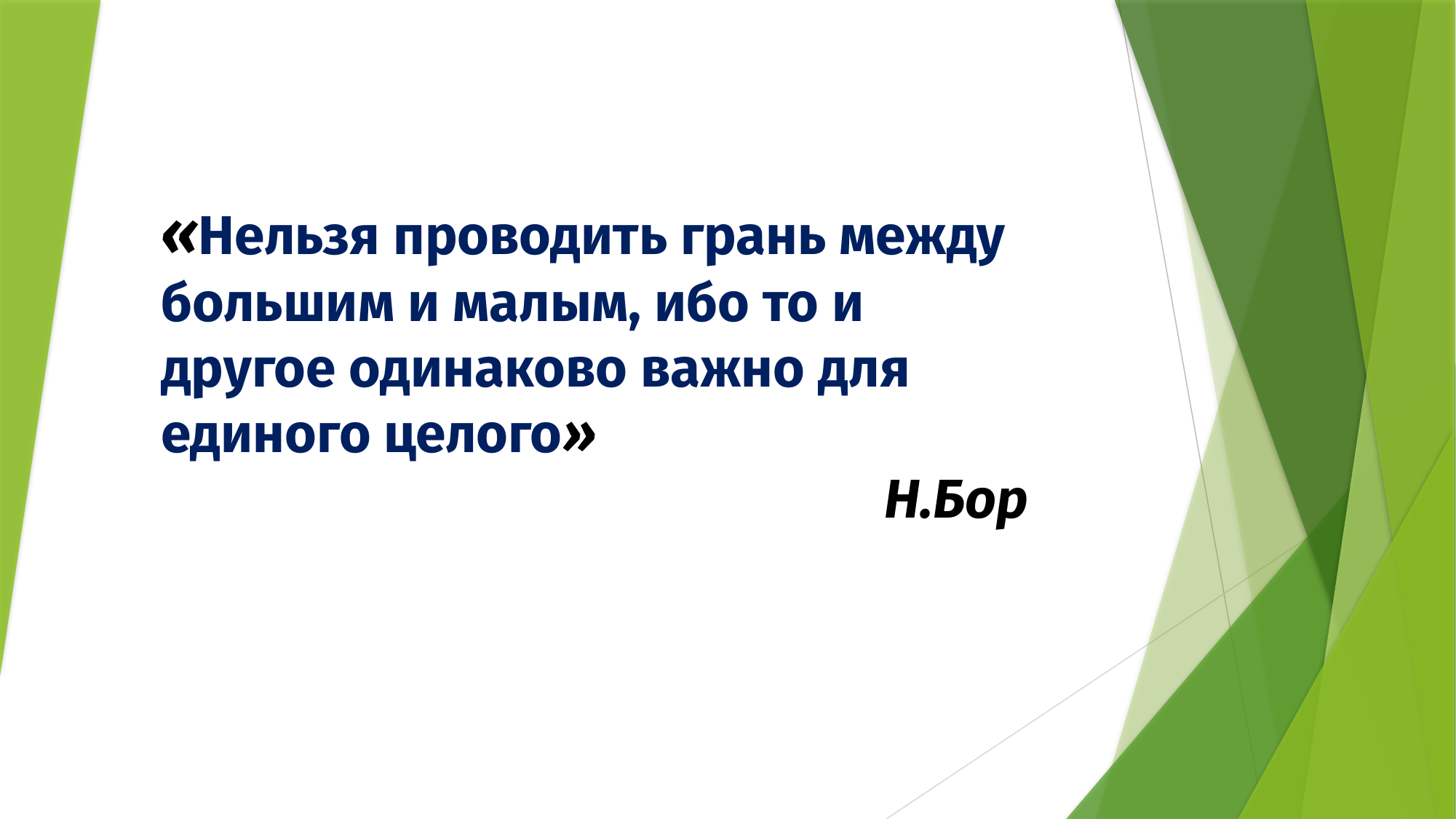

«Нельзя проводить грань между большим и малым, ибо то и другое одинаково важно для единого целого»
Н.Бор

#